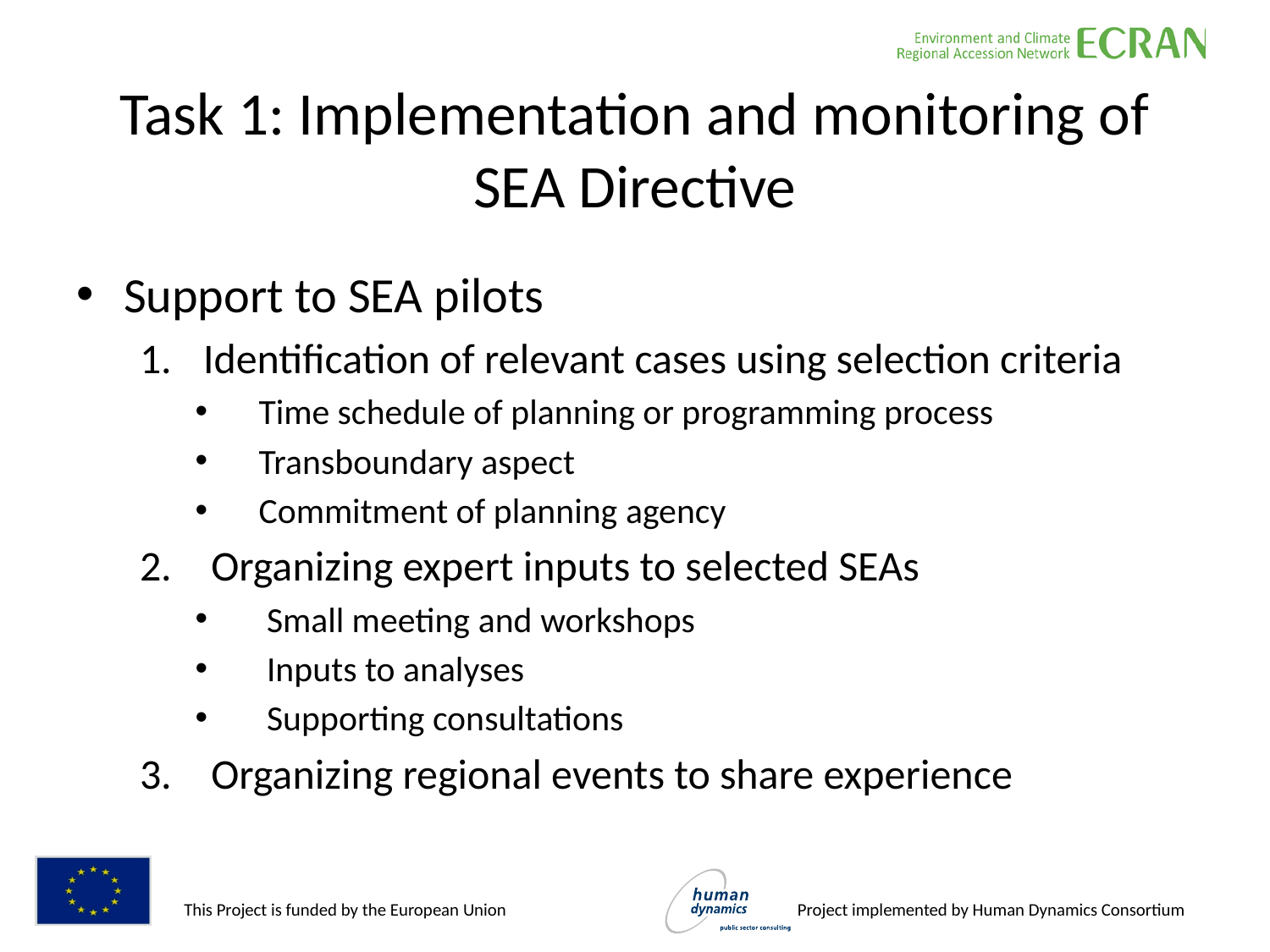

# Task 1: Implementation and monitoring of SEA Directive
Support to SEA pilots
Identification of relevant cases using selection criteria
Time schedule of planning or programming process
Transboundary aspect
Commitment of planning agency
Organizing expert inputs to selected SEAs
Small meeting and workshops
Inputs to analyses
Supporting consultations
Organizing regional events to share experience